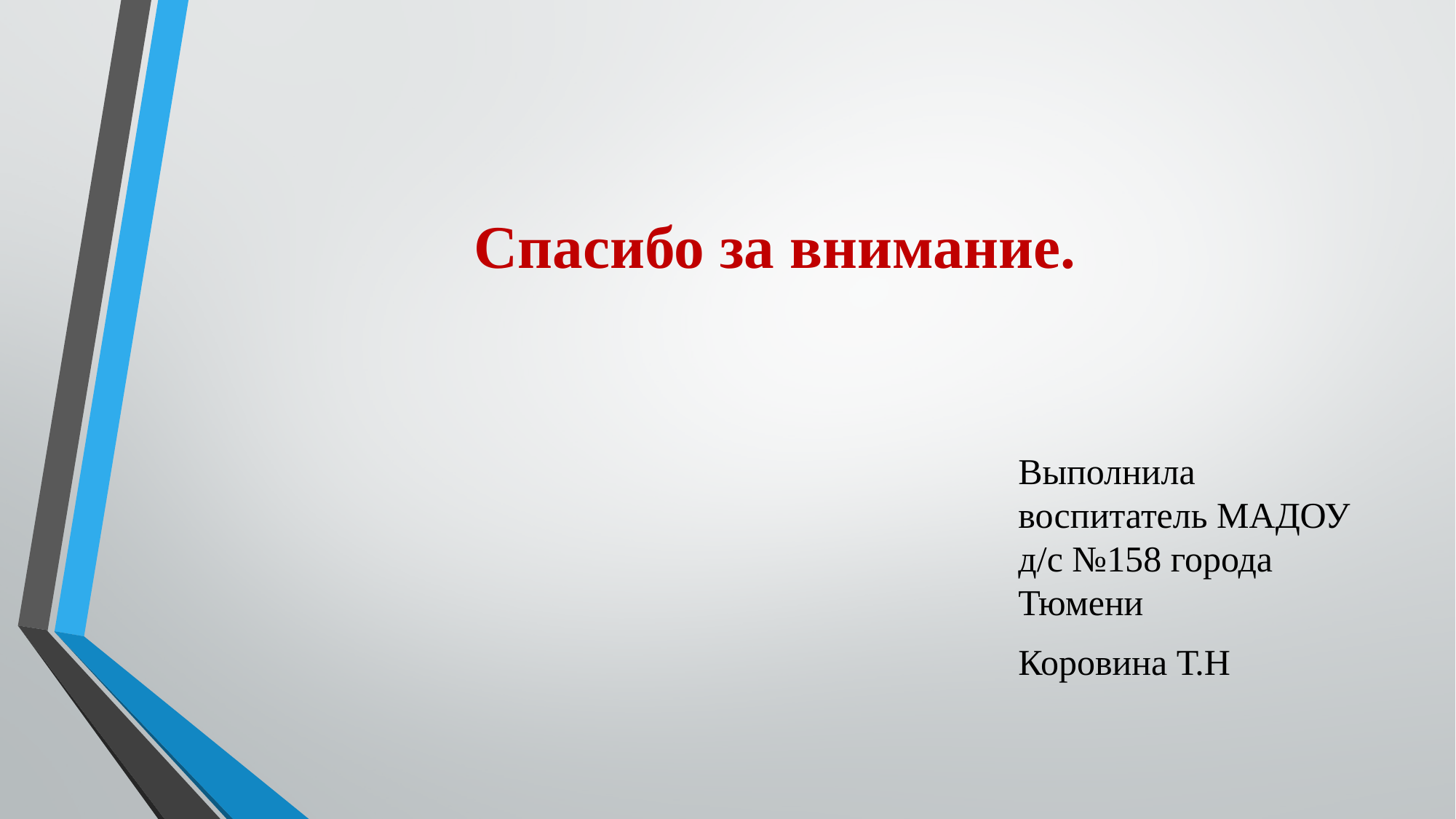

# Спасибо за внимание.

Выполнила воспитатель МАДОУ д/с №158 города Тюмени
Коровина Т.Н